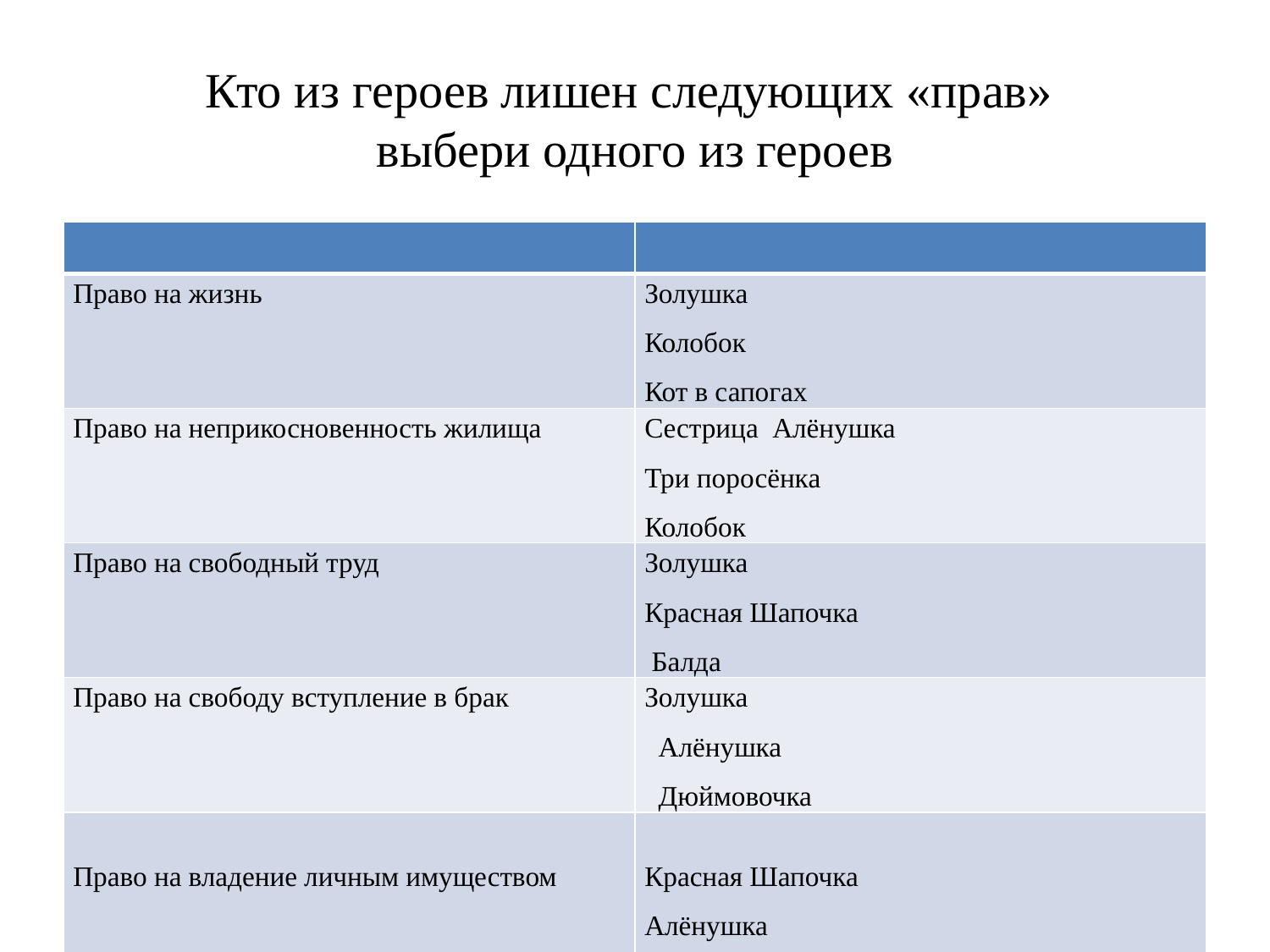

# Кто из героев лишен следующих «прав» выбери одного из героев
|  |  |
| --- | --- |
| Право на жизнь | Золушка Колобок Кот в сапогах |
| Право на неприкосновенность жилища | Сестрица Алёнушка Три поросёнка Колобок |
| Право на свободный труд | Золушка Красная Шапочка Балда |
| Право на свободу вступление в брак | Золушка Алёнушка Дюймовочка |
| Право на владение личным имуществом | Красная Шапочка Алёнушка Буратино Баба Яга |
|  |  |
|  |  |